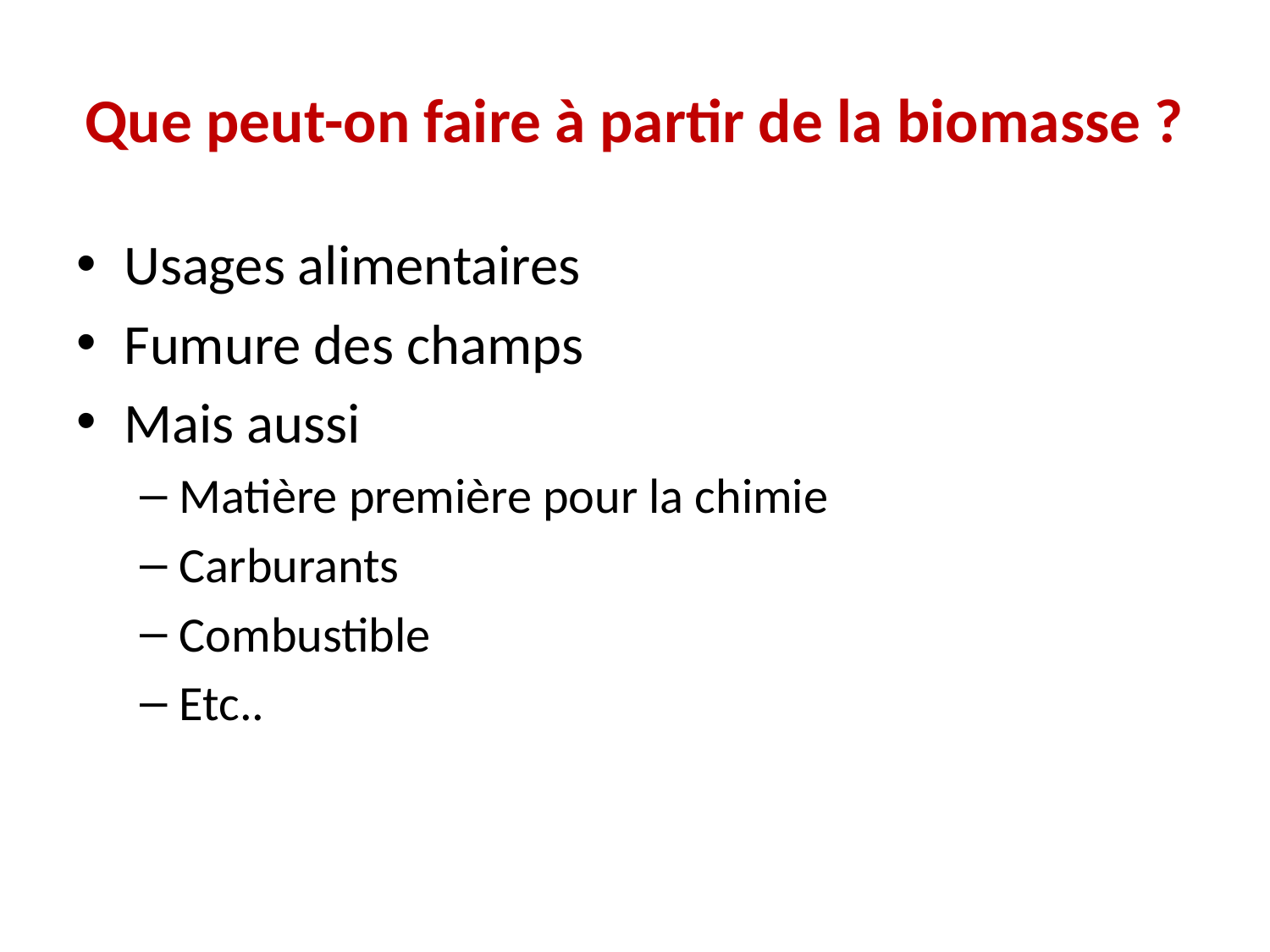

# Que peut-on faire à partir de la biomasse ?
Usages alimentaires
Fumure des champs
Mais aussi
Matière première pour la chimie
Carburants
Combustible
Etc..